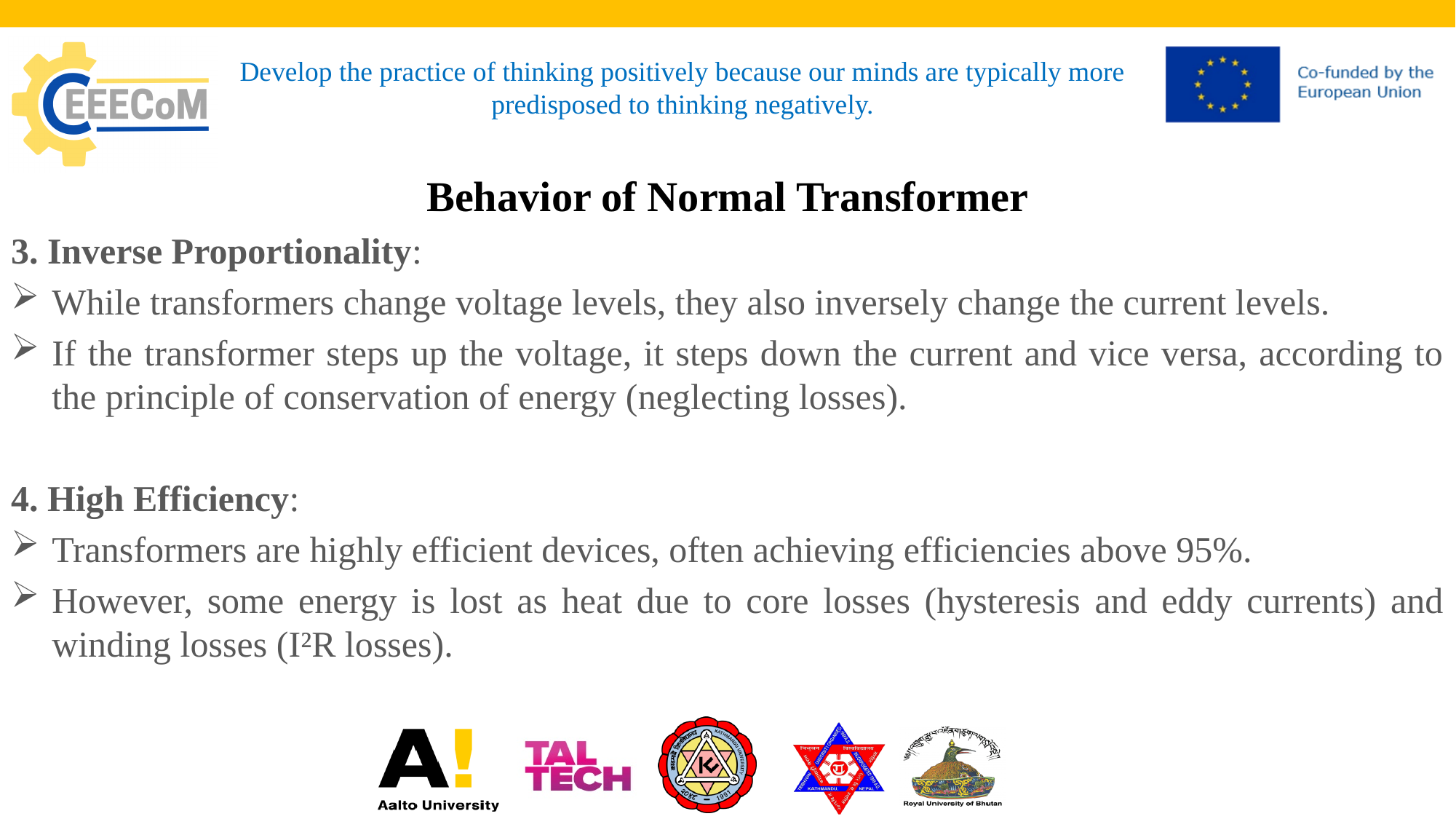

# Develop the practice of thinking positively because our minds are typically more predisposed to thinking negatively.
Behavior of Normal Transformer
3. Inverse Proportionality:
While transformers change voltage levels, they also inversely change the current levels.
If the transformer steps up the voltage, it steps down the current and vice versa, according to the principle of conservation of energy (neglecting losses).

4. High Efficiency:
Transformers are highly efficient devices, often achieving efficiencies above 95%.
However, some energy is lost as heat due to core losses (hysteresis and eddy currents) and winding losses (I²R losses).